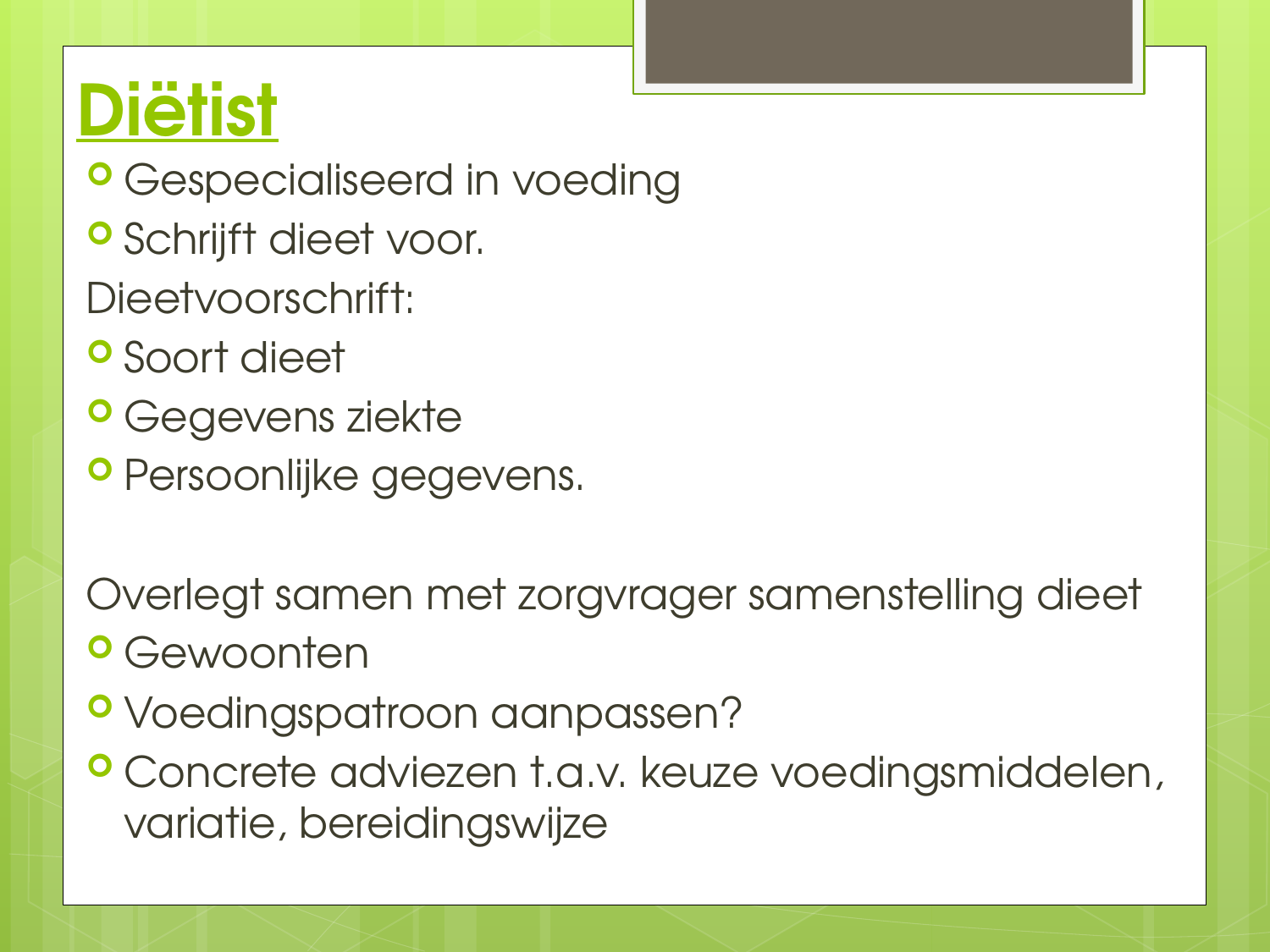

# Diëtist
Gespecialiseerd in voeding
Schrijft dieet voor.
Dieetvoorschrift:
Soort dieet
Gegevens ziekte
Persoonlijke gegevens.

Overlegt samen met zorgvrager samenstelling dieet
Gewoonten
Voedingspatroon aanpassen?
Concrete adviezen t.a.v. keuze voedingsmiddelen, variatie, bereidingswijze